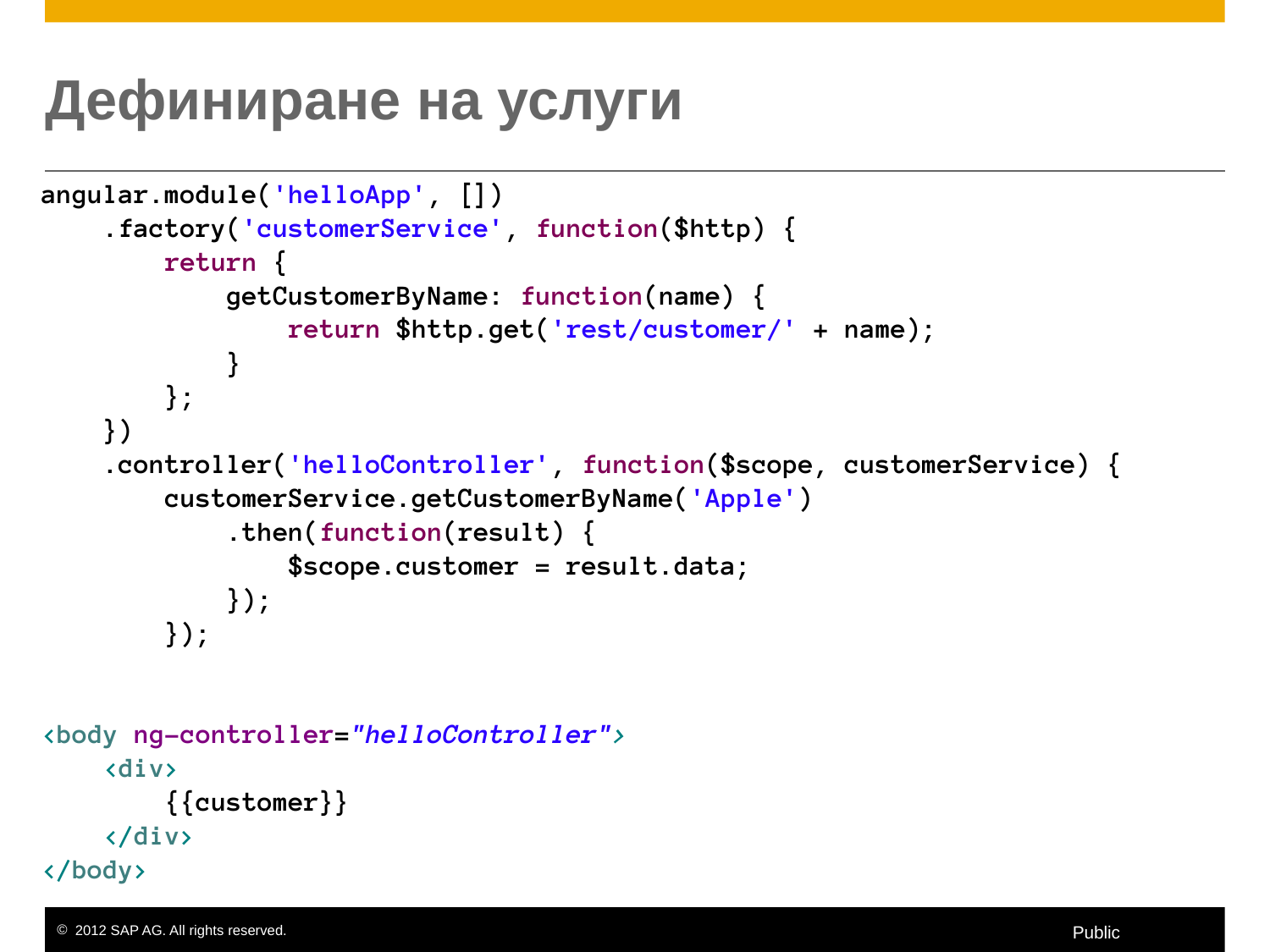

# Дефиниране на услуги
angular.module('helloApp', [])
    .factory('customerService', function($http) {
        return {
            getCustomerByName: function(name) {
                return $http.get('rest/customer/' + name);
            }
        };
    })
    .controller('helloController', function($scope, customerService) {
        customerService.getCustomerByName('Apple')
            .then(function(result) {
                $scope.customer = result.data;
            });
        });

<body ng-controller="helloController">
    <div>
        {{customer}}
    </div>
</body>